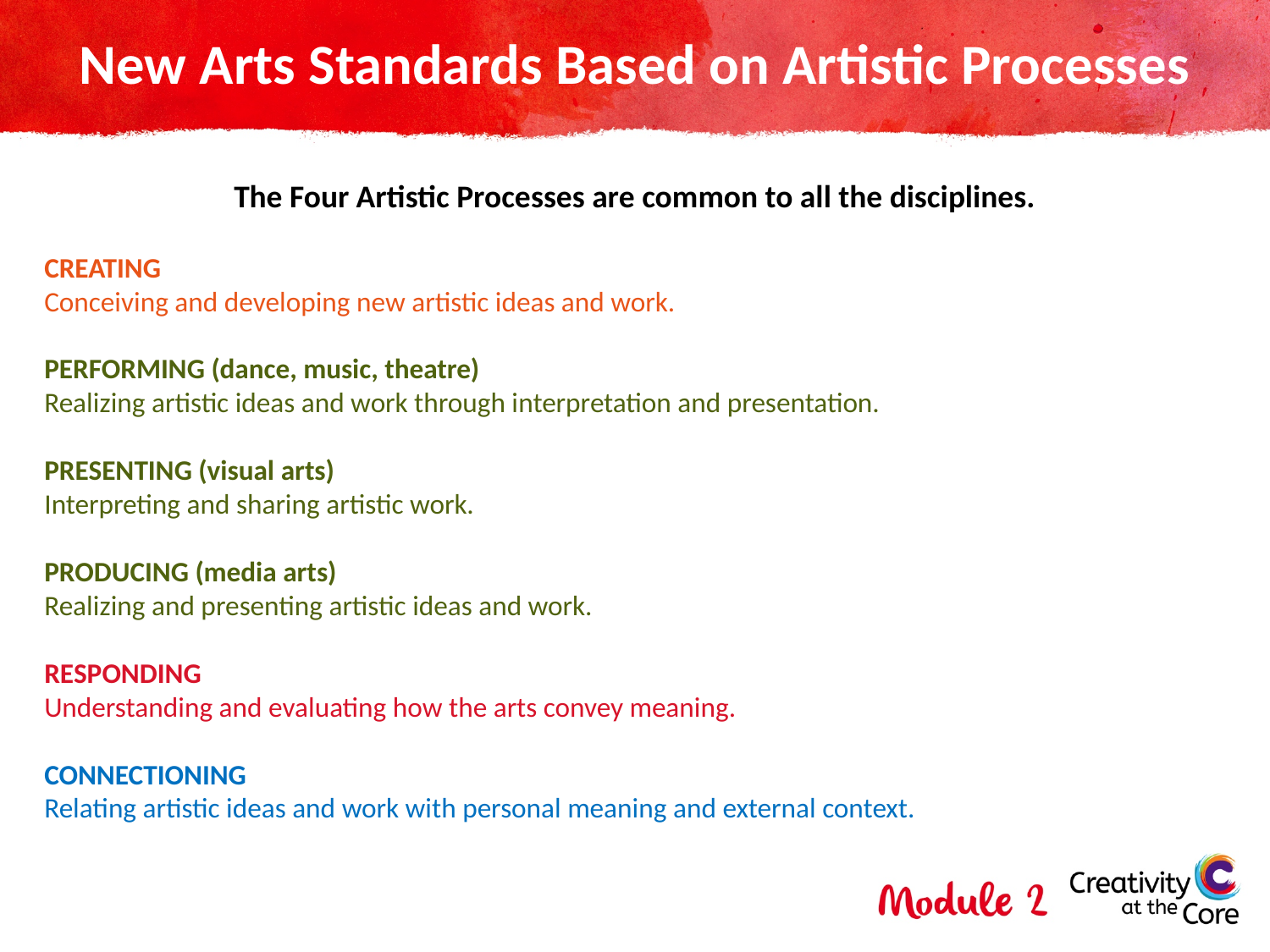

# New Arts Standards Based on Artistic Processes
The Four Artistic Processes are common to all the disciplines.

CREATING
Conceiving and developing new artistic ideas and work.

PERFORMING (dance, music, theatre)
Realizing artistic ideas and work through interpretation and presentation.

PRESENTING (visual arts)
Interpreting and sharing artistic work.

PRODUCING (media arts)
Realizing and presenting artistic ideas and work.

RESPONDING
Understanding and evaluating how the arts convey meaning.

CONNECTIONING
Relating artistic ideas and work with personal meaning and external context.